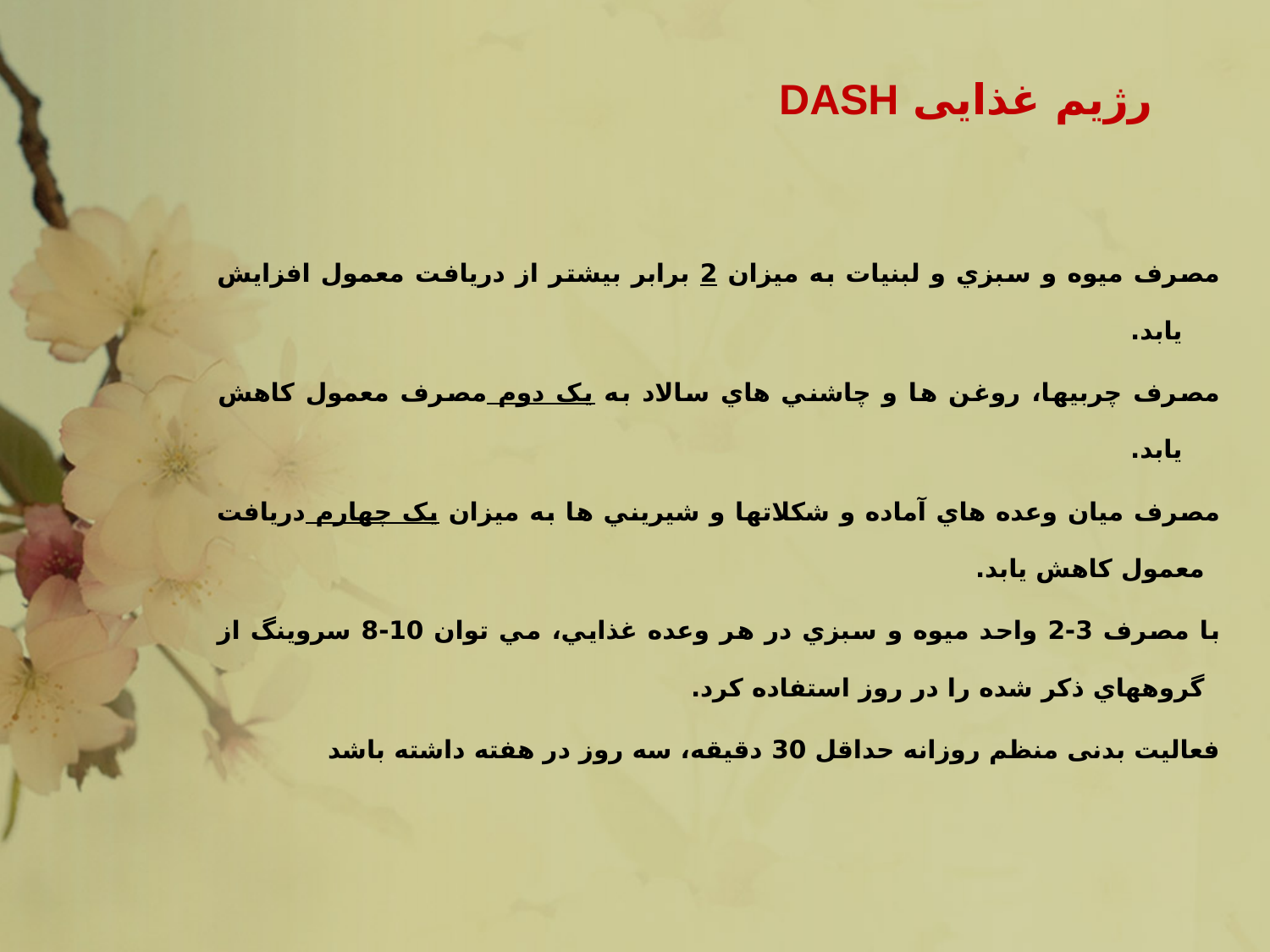

رژیم غذایی DASH
مصرف ميوه و سبزي و لبنيات به ميزان 2 برابر بيشتر از دريافت معمول افزايش يابد.
مصرف چربيها، روغن ها و چاشني هاي سالاد به يک دوم مصرف معمول کاهش يابد.
مصرف ميان وعده هاي آماده و شکلاتها و شيريني ها به ميزان يک چهارم دريافت معمول کاهش يابد.
با مصرف 3-2 واحد ميوه و سبزي در هر وعده غذايي، مي توان 10-8 سروينگ از گروههاي ذکر شده را در روز استفاده کرد.
فعالیت بدنی منظم روزانه حداقل 30 دقیقه، سه روز در هفته داشته باشد